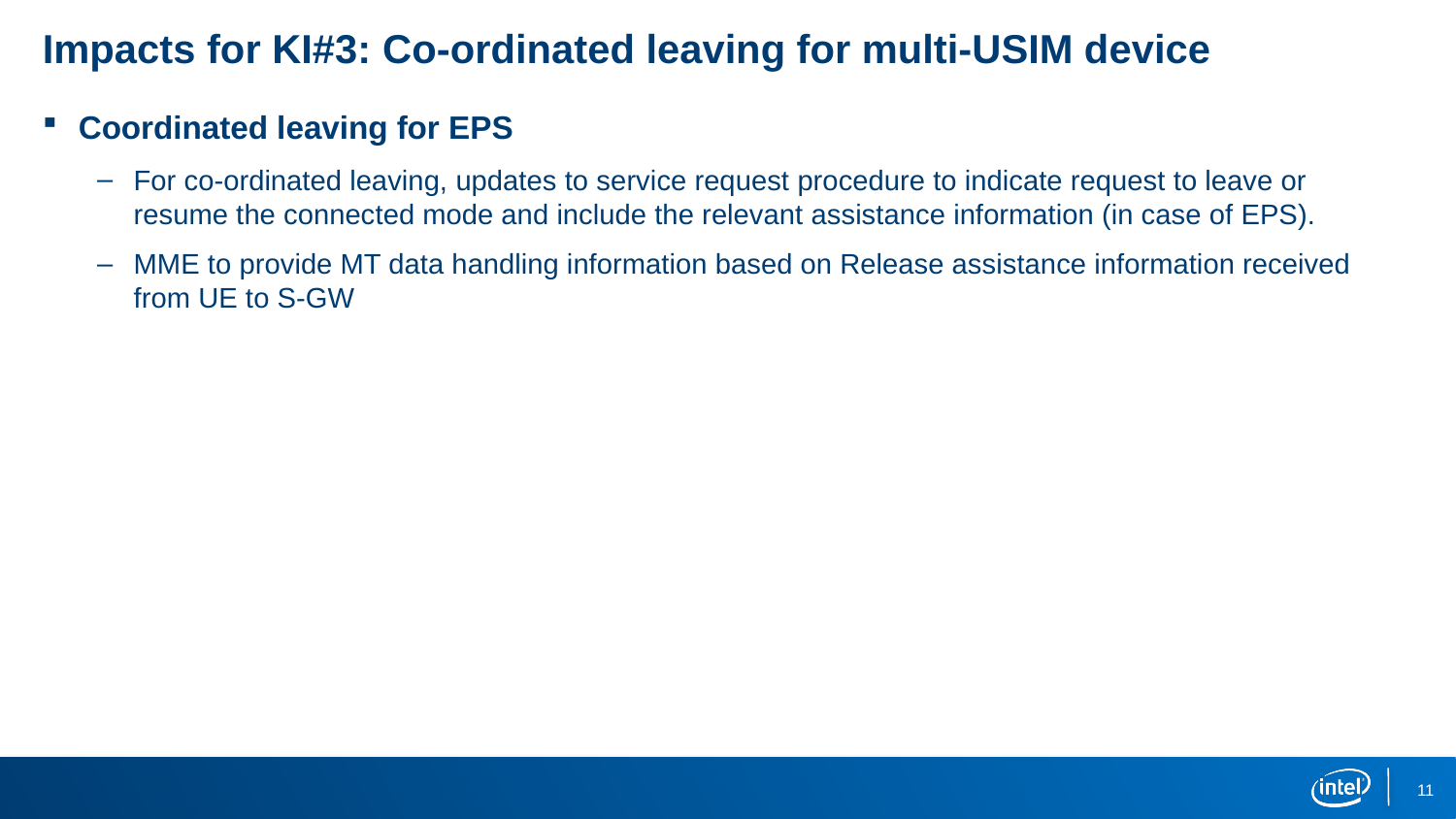

# Impacts for KI#3: Co-ordinated leaving for multi-USIM device
Coordinated leaving for EPS
For co-ordinated leaving, updates to service request procedure to indicate request to leave or resume the connected mode and include the relevant assistance information (in case of EPS).
MME to provide MT data handling information based on Release assistance information received from UE to S-GW

11